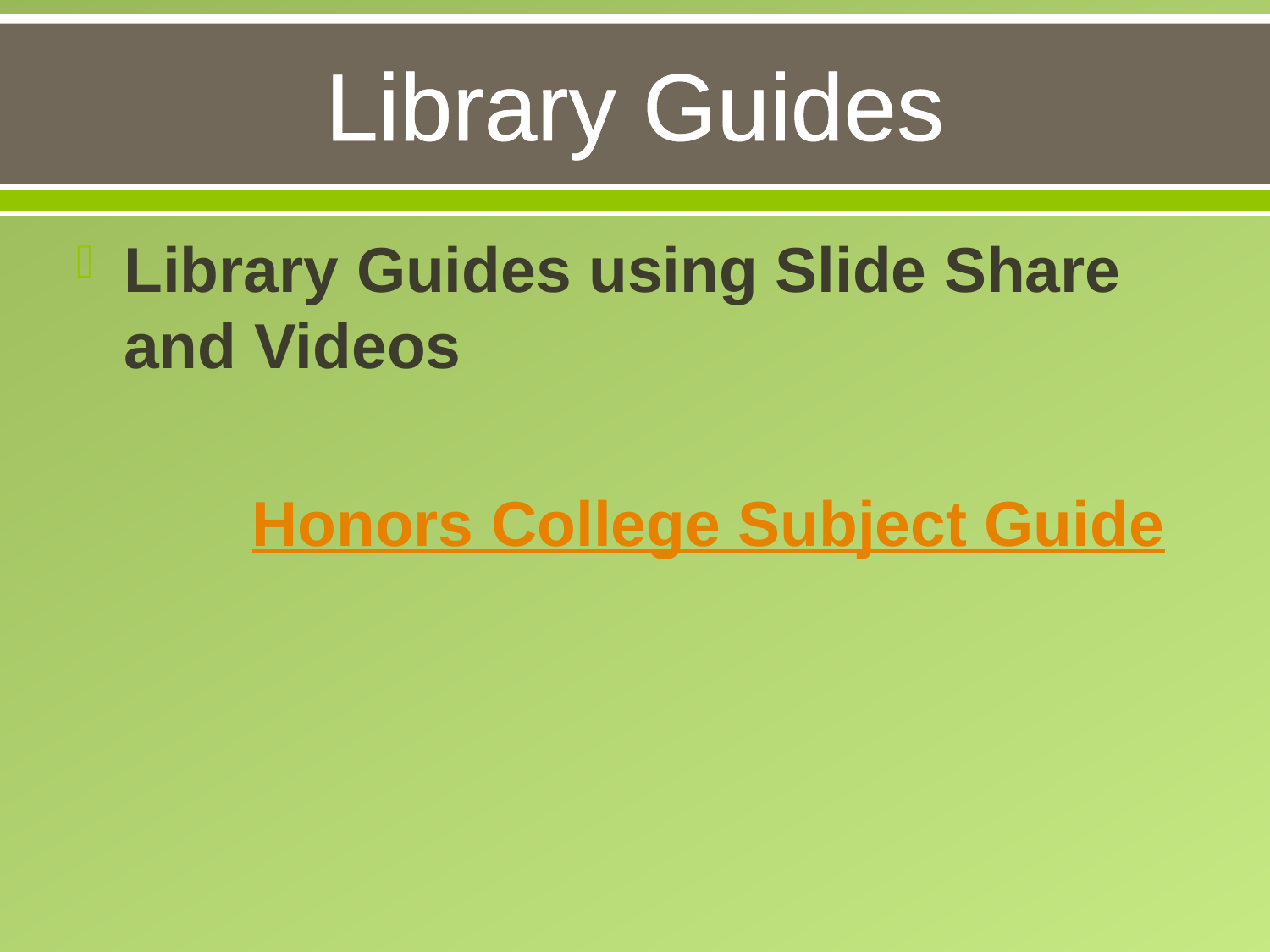

# Library Guides
Library Guides using Slide Share and Videos

          Honors College Subject Guide